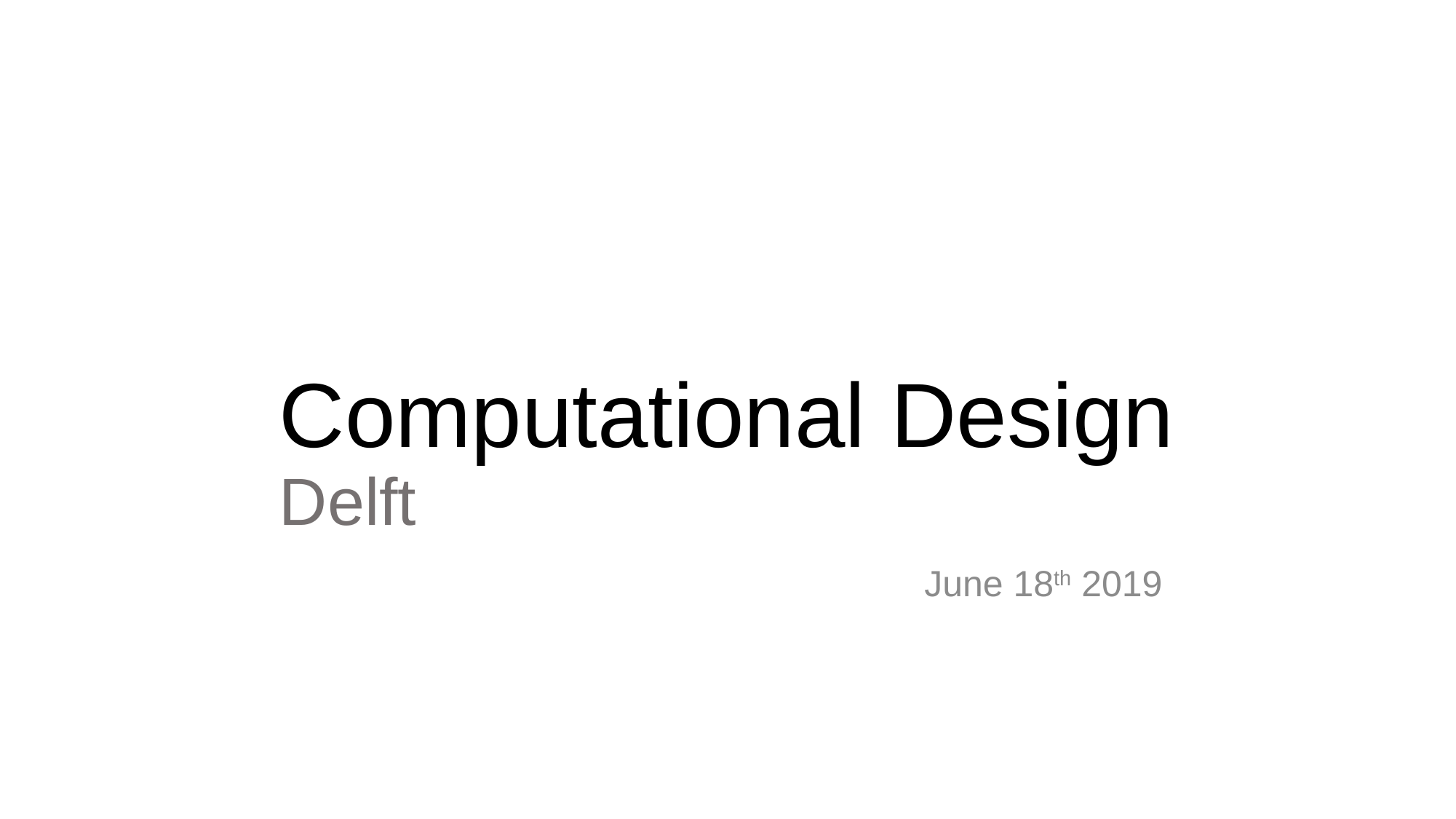

# Computational Design Delft
June 18th 2019